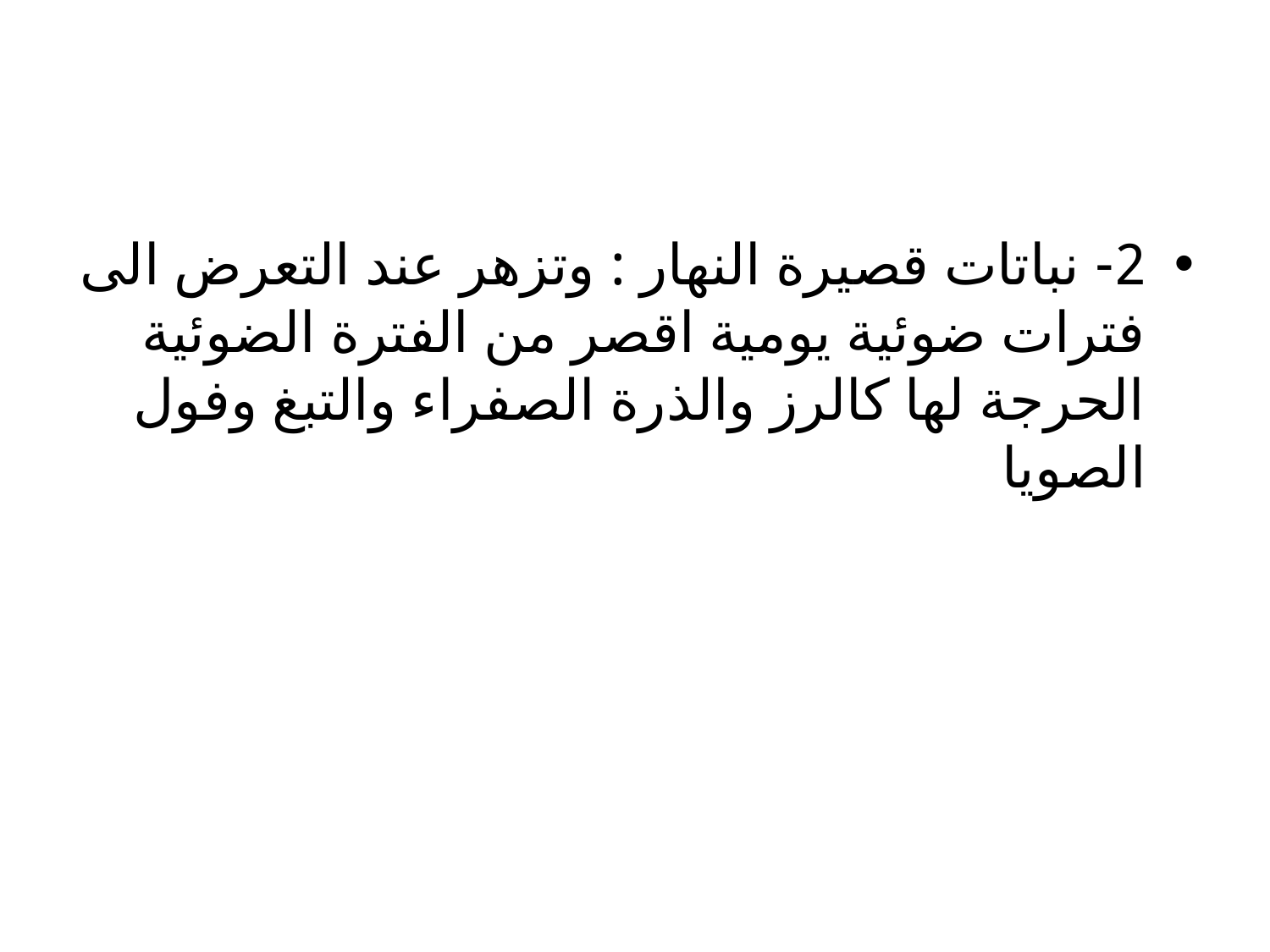

#
2- نباتات قصيرة النهار : وتزهر عند التعرض الى فترات ضوئية يومية اقصر من الفترة الضوئية الحرجة لها كالرز والذرة الصفراء والتبغ وفول الصويا